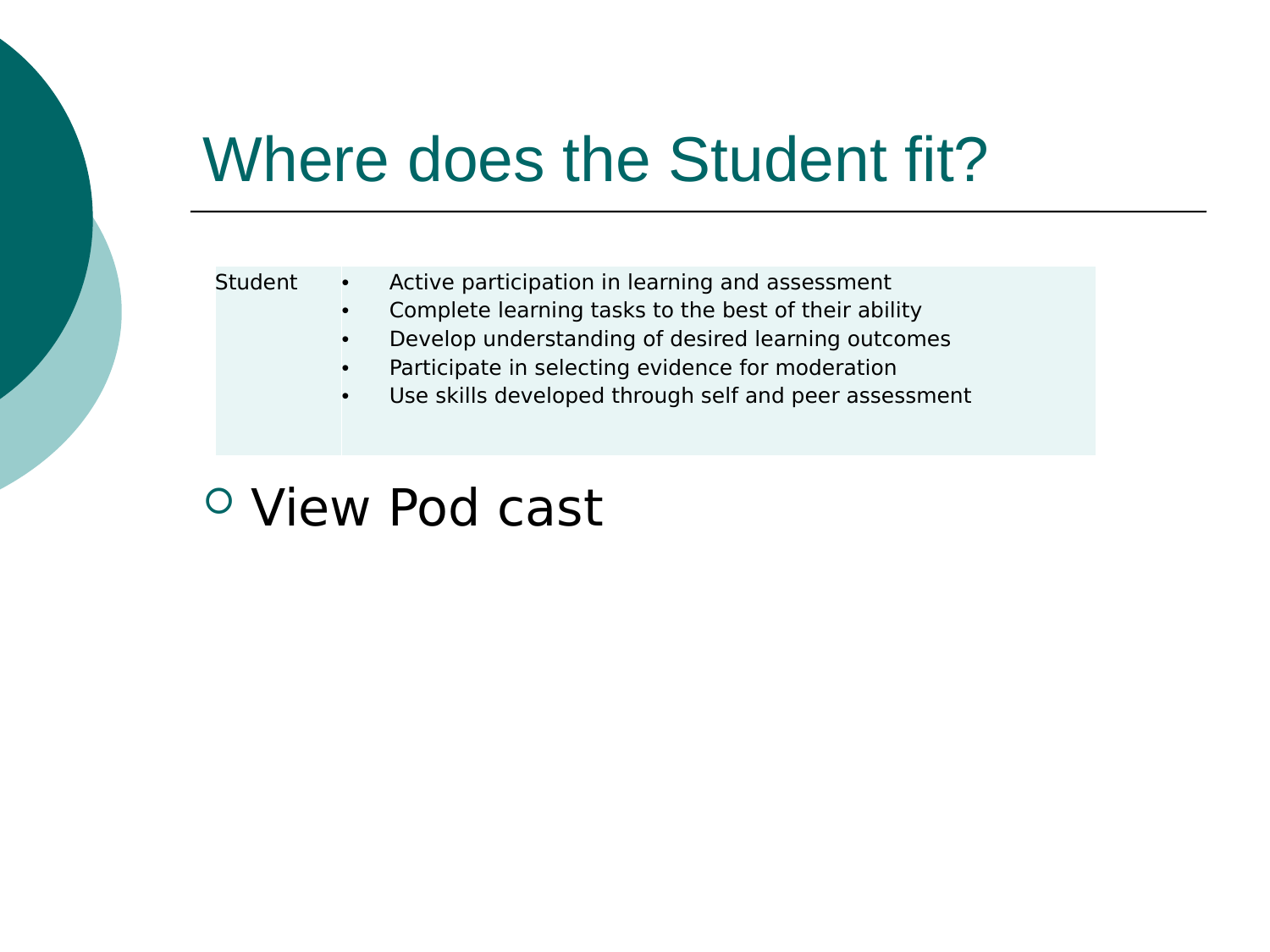

# Where does the Student fit?

View Pod cast
| Student | Active participation in learning and assessment Complete learning tasks to the best of their ability Develop understanding of desired learning outcomes Participate in selecting evidence for moderation Use skills developed through self and peer assessment |
| --- | --- |